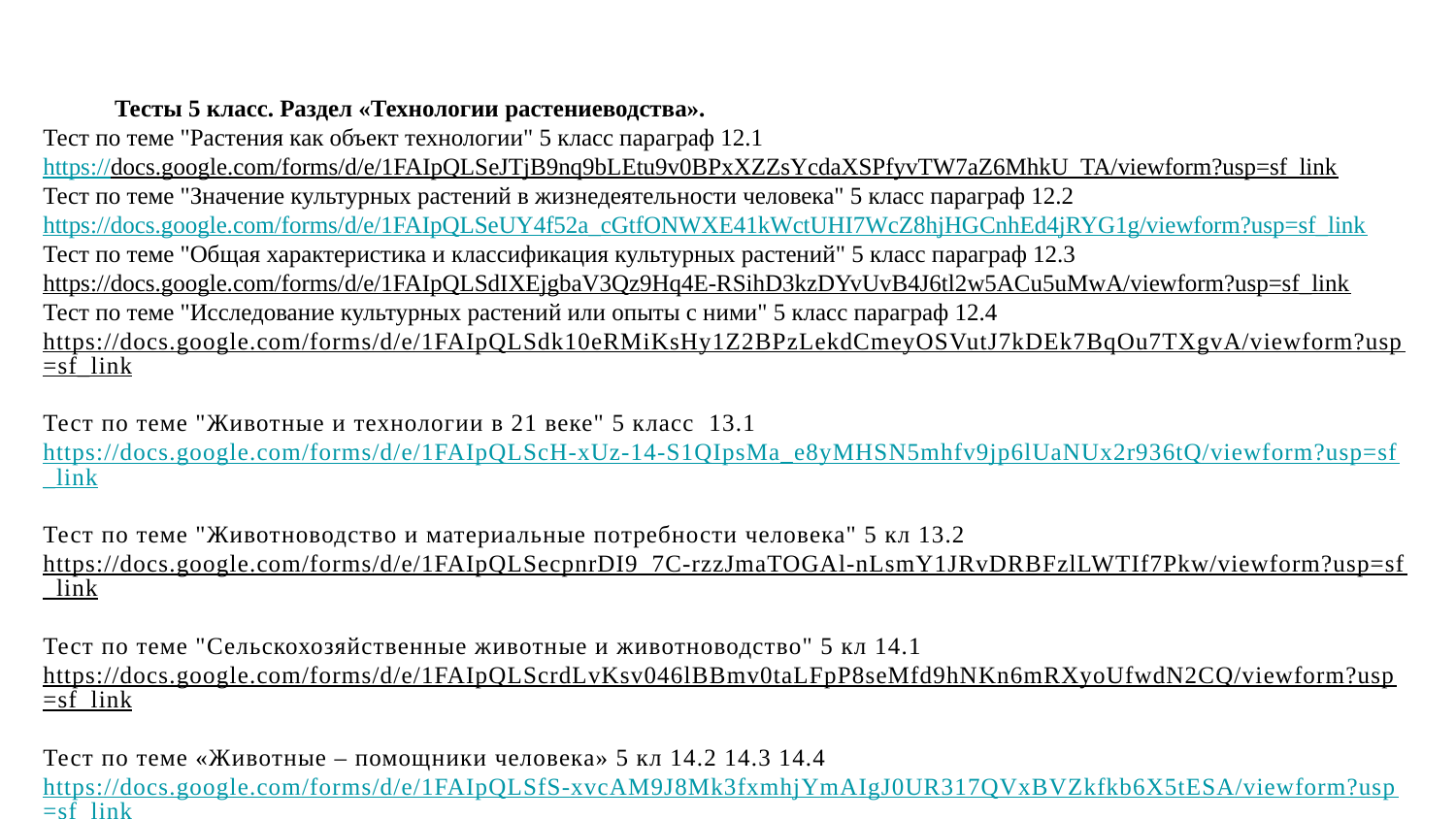

# Тесты 5 класс. Раздел «Технологии растениеводства». Тест по теме "Растения как объект технологии" 5 класс параграф 12.1 https://docs.google.com/forms/d/e/1FAIpQLSeJTjB9nq9bLEtu9v0BPxXZZsYcdaXSPfyvTW7aZ6MhkU_TA/viewform?usp=sf_link Тест по теме "Значение культурных растений в жизнедеятельности человека" 5 класс параграф 12.2 https://docs.google.com/forms/d/e/1FAIpQLSeUY4f52a_cGtfONWXE41kWctUHI7WcZ8hjHGCnhEd4jRYG1g/viewform?usp=sf_link Тест по теме "Общая характеристика и классификация культурных растений" 5 класс параграф 12.3 https://docs.google.com/forms/d/e/1FAIpQLSdIXEjgbaV3Qz9Hq4E-RSihD3kzDYvUvB4J6tl2w5ACu5uMwA/viewform?usp=sf_link Тест по теме "Исследование культурных растений или опыты с ними" 5 класс параграф 12.4 https://docs.google.com/forms/d/e/1FAIpQLSdk10eRMiKsHy1Z2BPzLekdCmeyOSVutJ7kDEk7BqOu7TXgvA/viewform?usp=sf_link Тест по теме "Животные и технологии в 21 веке" 5 класс  13.1 https://docs.google.com/forms/d/e/1FAIpQLScH-xUz-14-S1QIpsMa_e8yMHSN5mhfv9jp6lUaNUx2r936tQ/viewform?usp=sf_link Тест по теме "Животноводство и материальные потребности человека" 5 кл 13.2 https://docs.google.com/forms/d/e/1FAIpQLSecpnrDI9_7C-rzzJmaTOGAl-nLsmY1JRvDRBFzlLWTIf7Pkw/viewform?usp=sf_link Тест по теме "Сельскохозяйственные животные и животноводство" 5 кл 14.1 https://docs.google.com/forms/d/e/1FAIpQLScrdLvKsv046lBBmv0taLFpP8seMfd9hNKn6mRXyoUfwdN2CQ/viewform?usp=sf_link Тест по теме «Животные – помощники человека» 5 кл 14.2 14.3 14.4 https://docs.google.com/forms/d/e/1FAIpQLSfS-xvcAM9J8Mk3fxmhjYmAIgJ0UR317QVxBVZkfkb6X5tESA/viewform?usp=sf_link